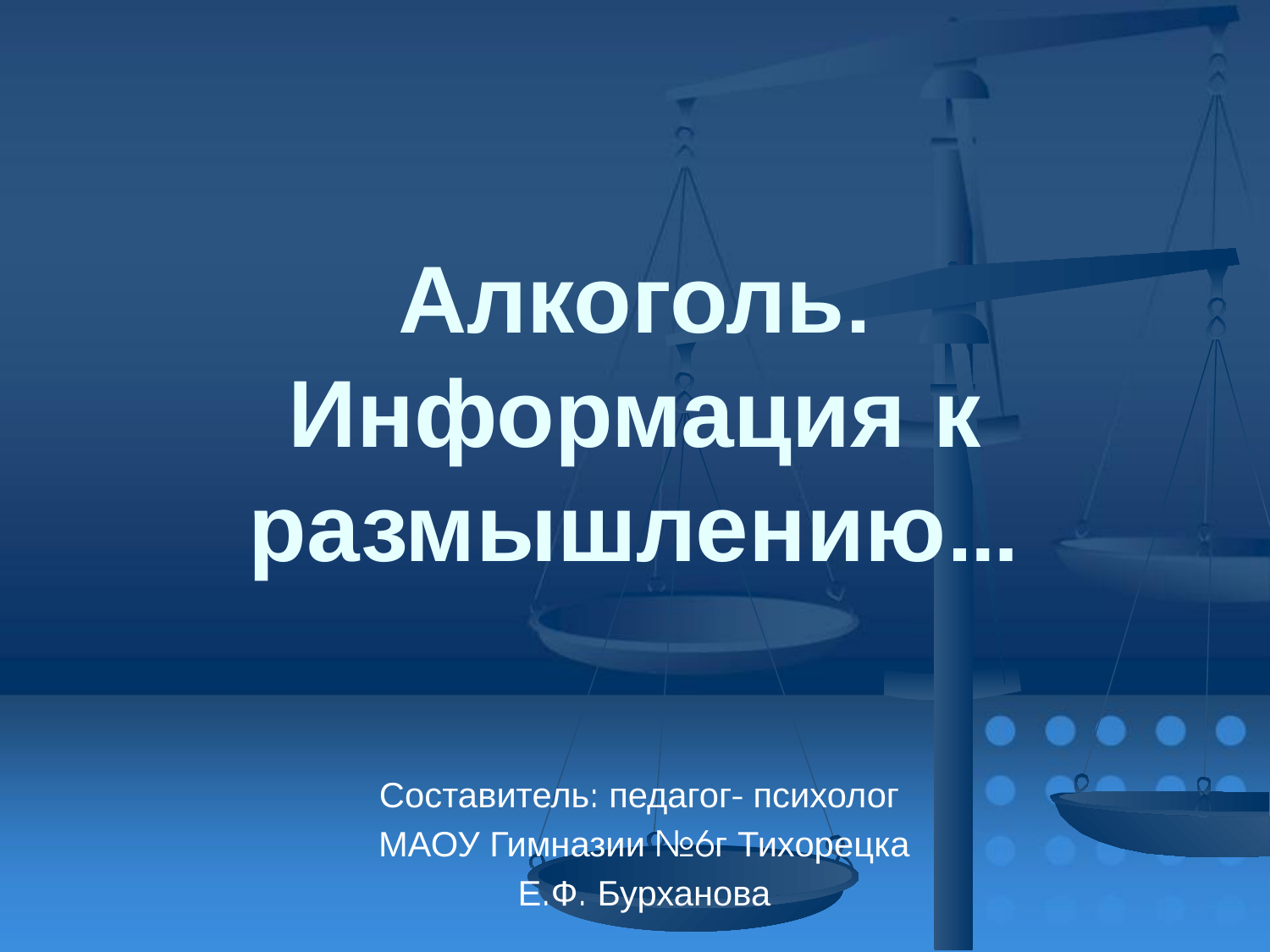

# Алкоголь. Информация к размышлению…
Составитель: педагог- психолог
 МАОУ Гимназии №6г Тихорецка
 Е.Ф. Бурханова
1